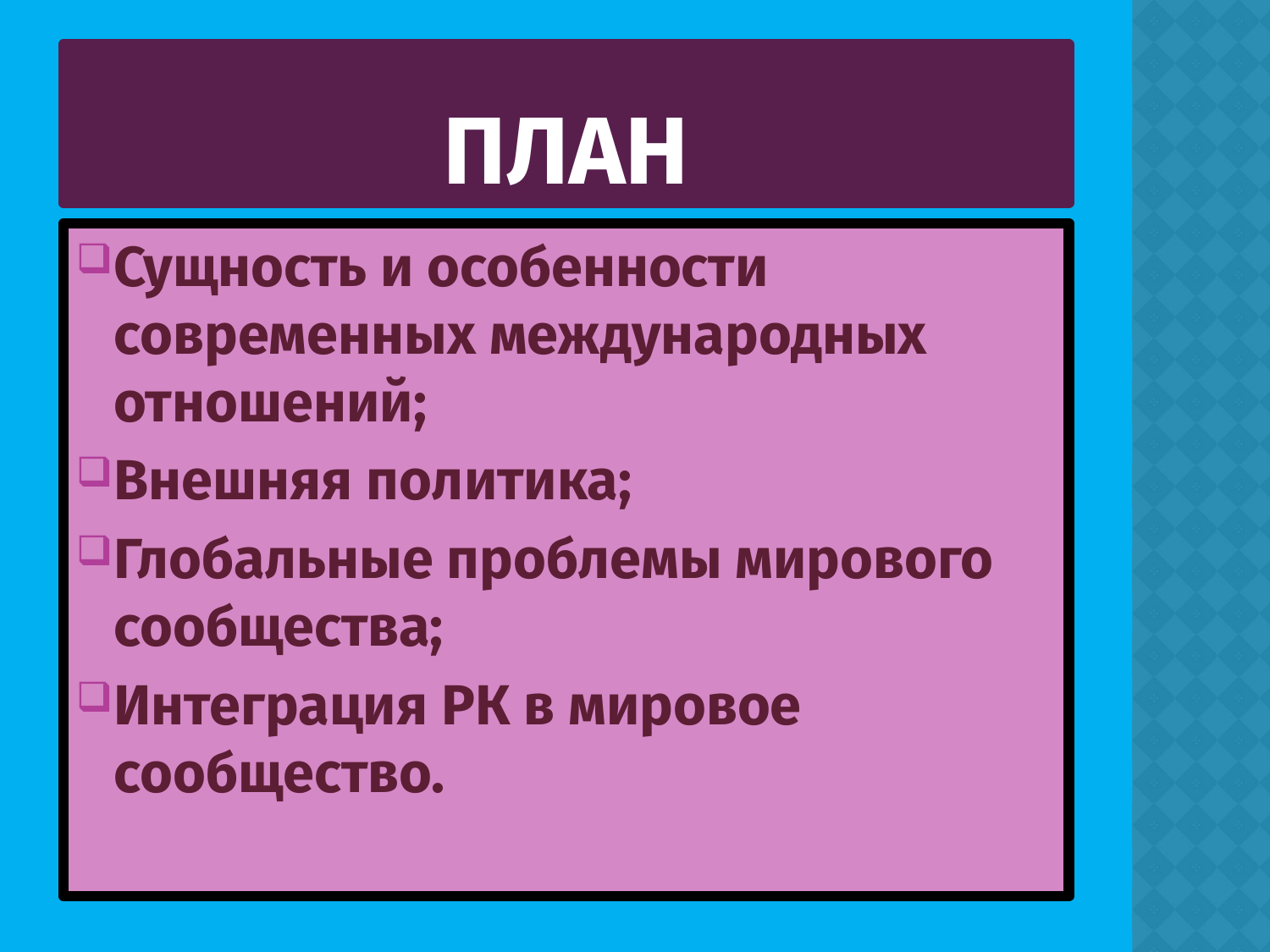

# ПЛАН
Сущность и особенности современных международных отношений;
Внешняя политика;
Глобальные проблемы мирового сообщества;
Интеграция РК в мировое сообщество.